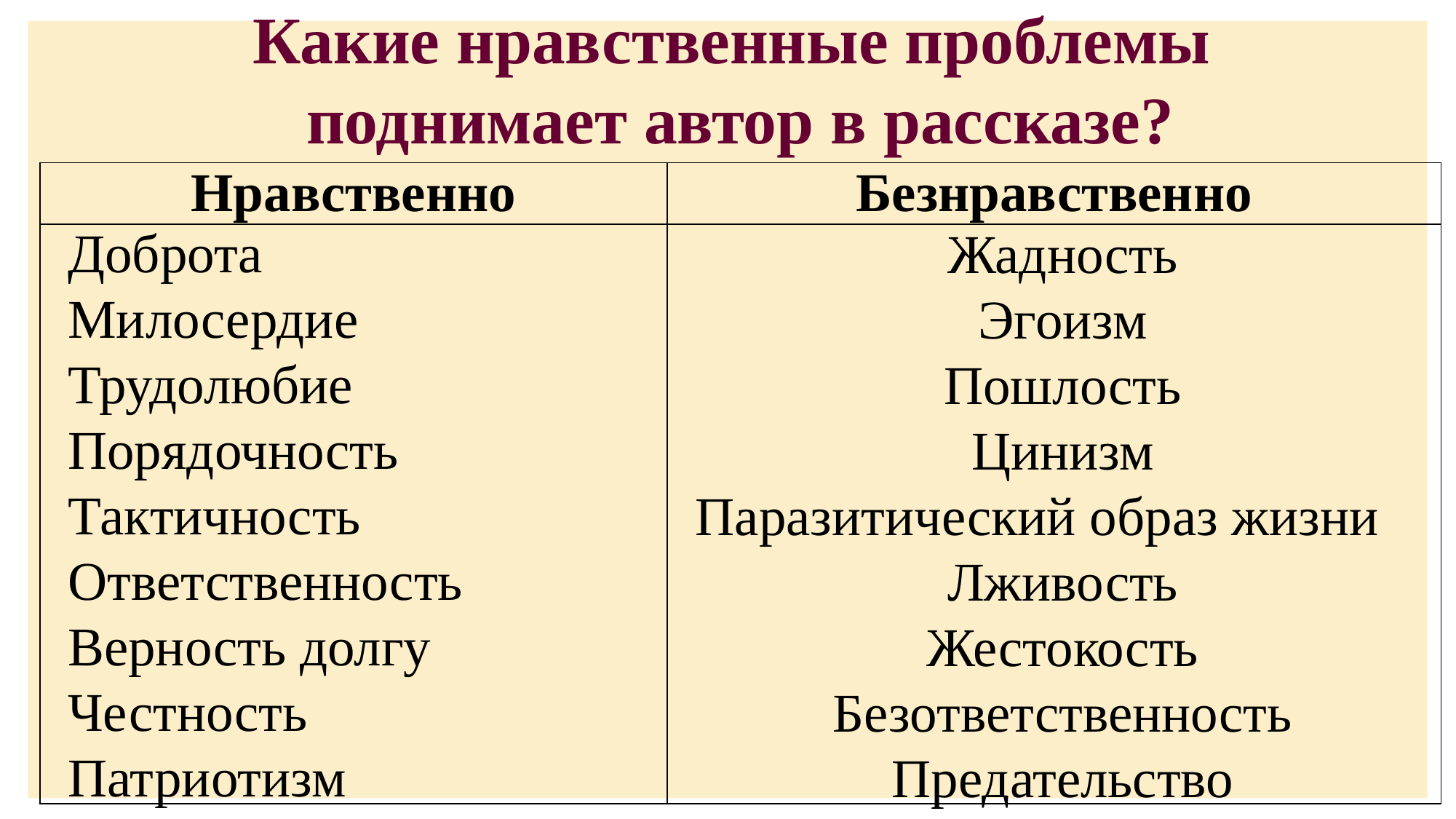

Какие нравственные проблемы
поднимает автор в рассказе?
| Нравственно | Безнравственно |
| --- | --- |
|  |  |
Доброта
Милосердие
Трудолюбие
Порядочность
Тактичность
Ответственность
Верность долгу
Честность
Патриотизм
Жадность
Эгоизм
Пошлость
Цинизм
Паразитический образ жизни
Лживость
Жестокость
Безответственность
Предательство